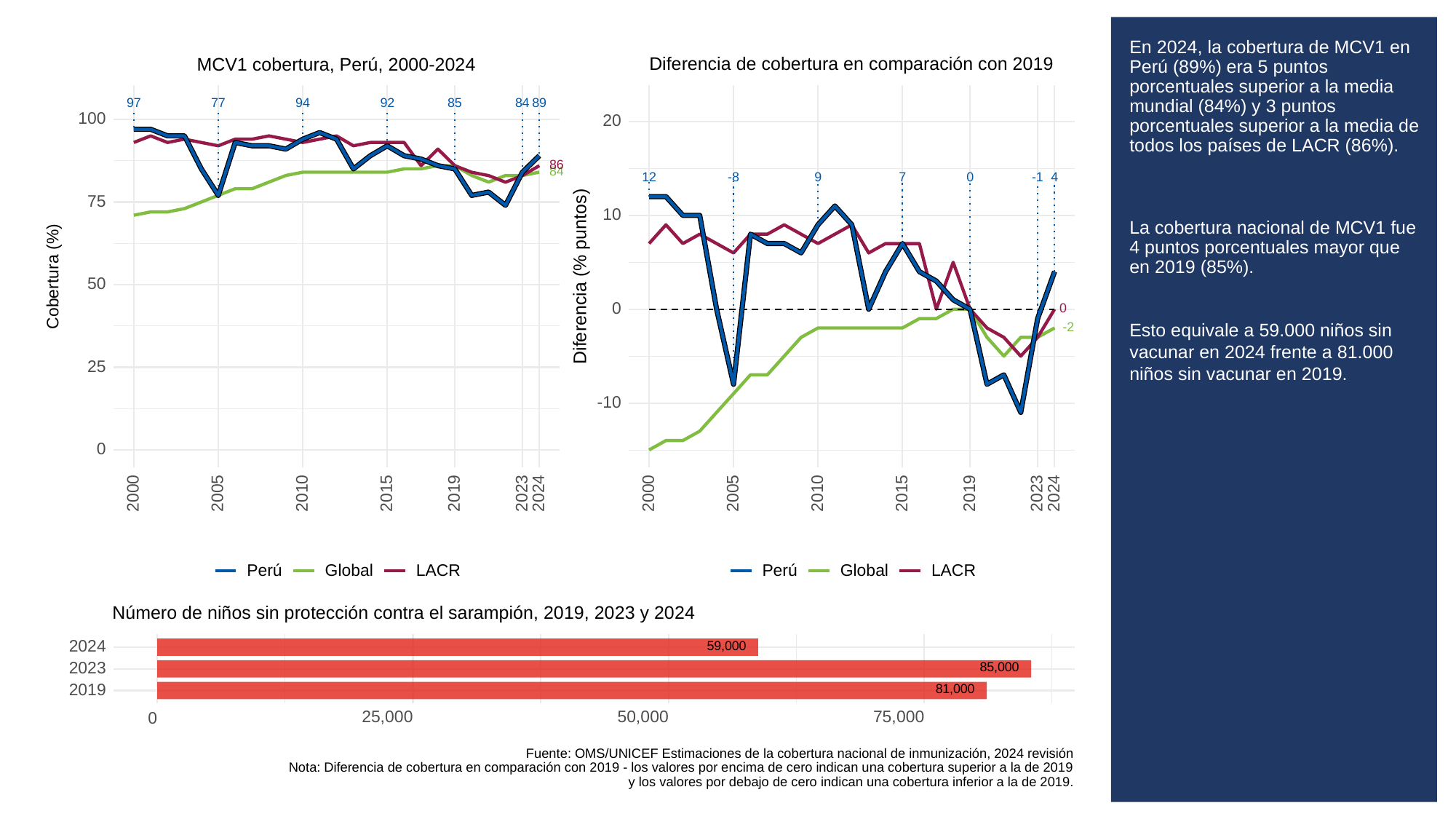

# En 2024, la cobertura de MCV1 en Perú (89%) era 5 puntos porcentuales superior a la media mundial (84%) y 3 puntos porcentuales superior a la media de todos los países de LACR (86%).

La cobertura nacional de MCV1 fue 4 puntos porcentuales mayor que en 2019 (85%).

Esto equivale a 59.000 niños sin vacunar en 2024 frente a 81.000 niños sin vacunar en 2019.

Diferencia de cobertura en comparación con 2019
MCV1 cobertura, Perú, 2000-2024

97
94
92
85
84
89
77

100
20

86

84

-8
9
0
12
-1
4
7

75

10

Diferencia (% puntos)
Cobertura (%)
50

0
0

-2

25

-10

0

2023
2023
2000
2005
2010
2015
2019
2024
2000
2005
2010
2015
2019
2024
Global
LACR
Global
LACR
Perú
Perú

Número de niños sin protección contra el sarampión, 2019, 2023 y 2024

59,000
2024

85,000
2023

81,000
2019

25,000
50,000
75,000
0
Fuente: OMS/UNICEF Estimaciones de la cobertura nacional de inmunización, 2024 revisión
Nota: Diferencia de cobertura en comparación con 2019 - los valores por encima de cero indican una cobertura superior a la de 2019
y los valores por debajo de cero indican una cobertura inferior a la de 2019.